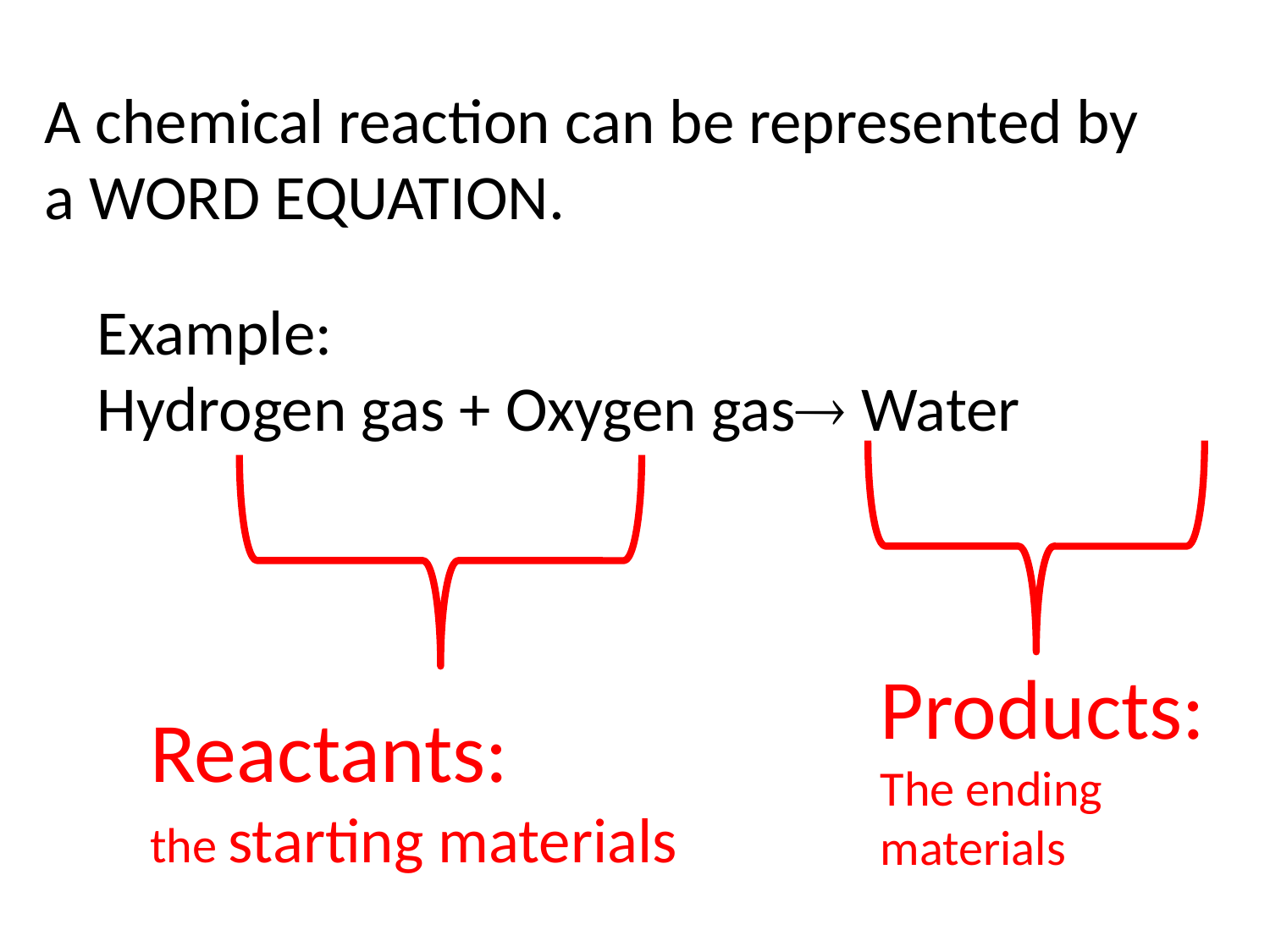

A chemical reaction can be represented by a WORD EQUATION.

Example:
Hydrogen gas + Oxygen gas→ Water

Products:
The ending materials
Reactants:
the starting materials